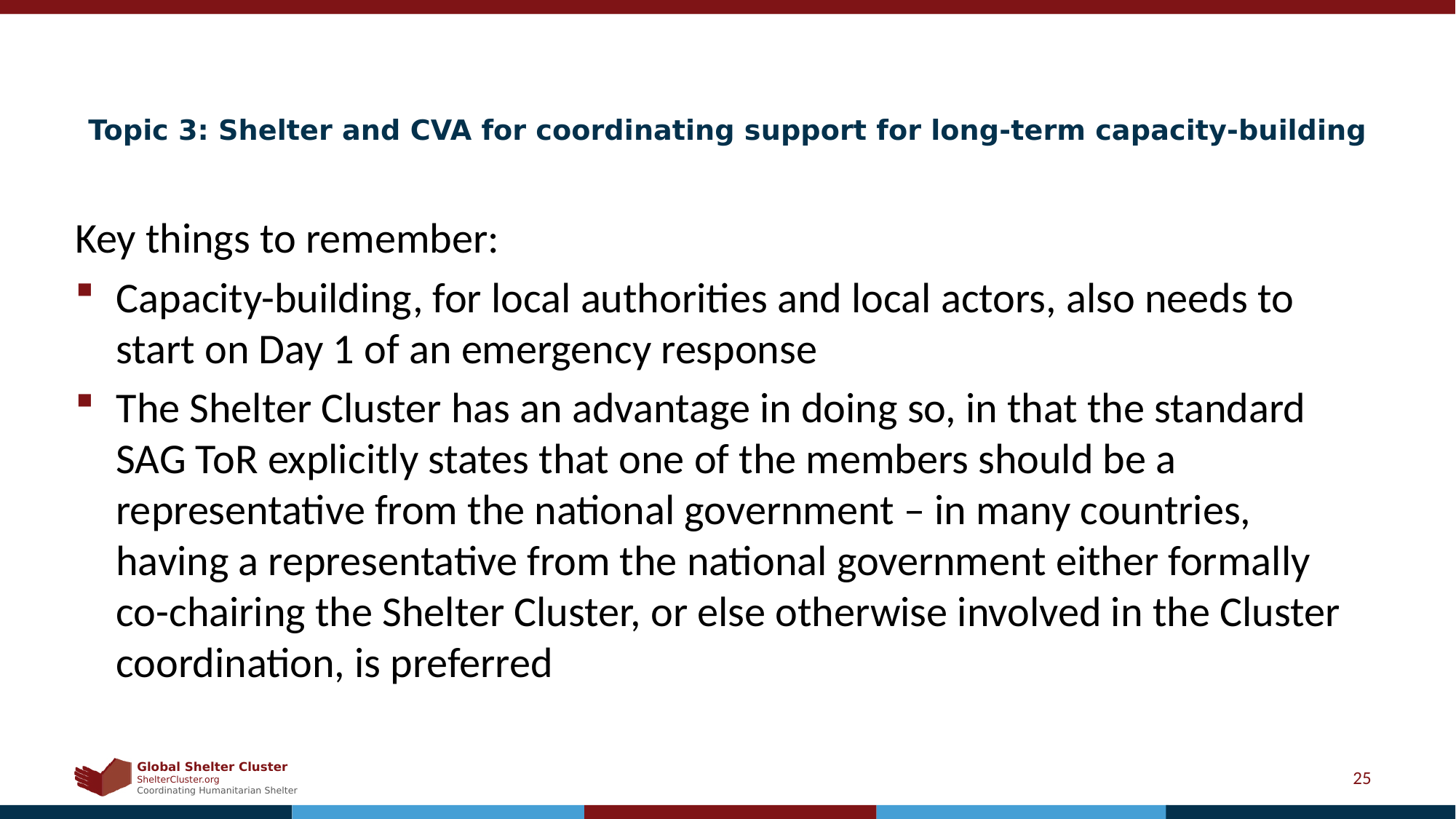

# Topic 3: Shelter and CVA for coordinating support for long-term capacity-building
Key things to remember:
Capacity-building, for local authorities and local actors, also needs to start on Day 1 of an emergency response
The Shelter Cluster has an advantage in doing so, in that the standard SAG ToR explicitly states that one of the members should be a representative from the national government – in many countries, having a representative from the national government either formally co-chairing the Shelter Cluster, or else otherwise involved in the Cluster coordination, is preferred

25